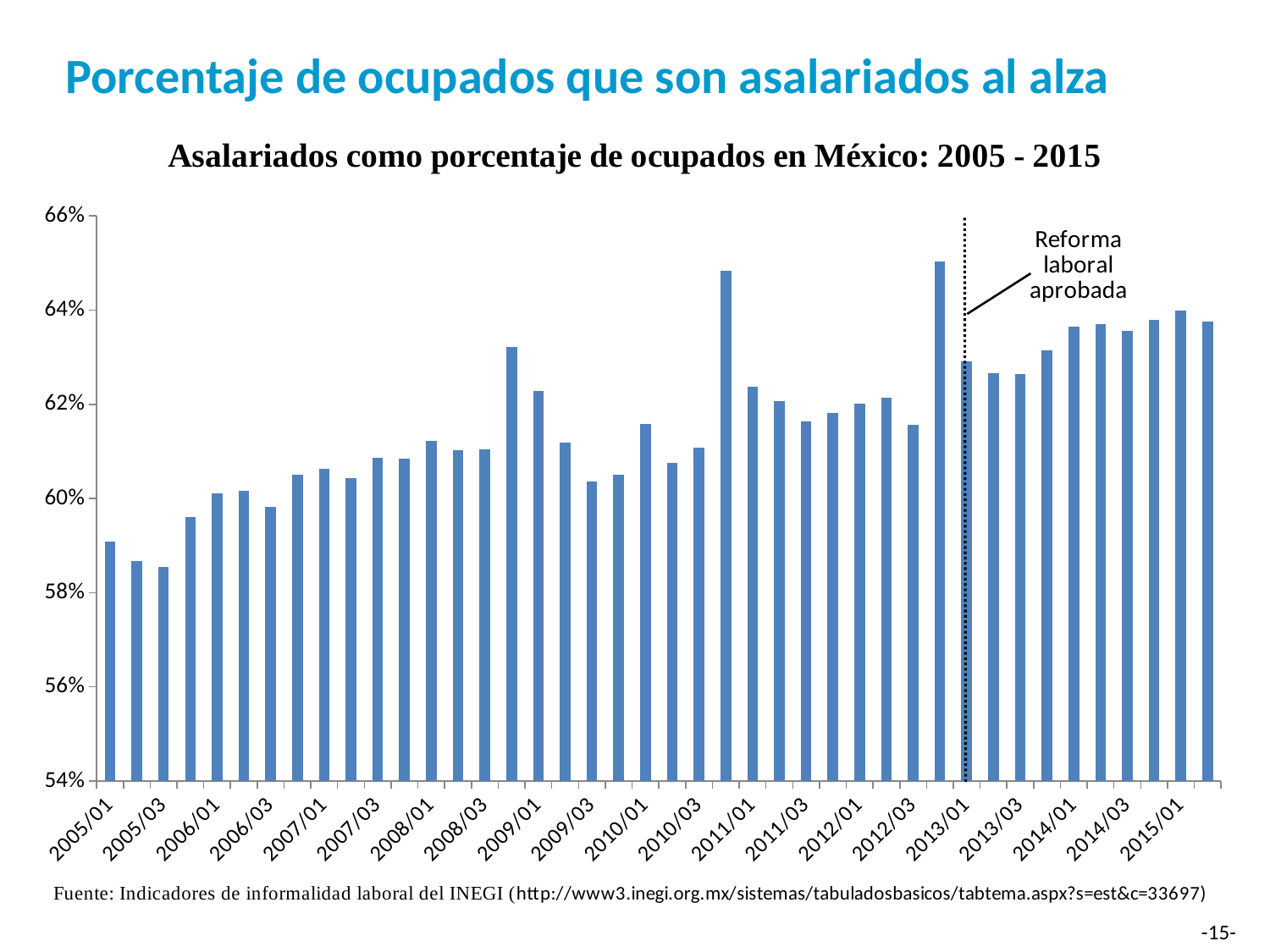

# Porcentaje de ocupados que son asalariados al alza

### Chart

| Category |  |
|---|---|
| 2005/01 | 0.5908046885655189 |
| 2005/02 | 0.586637820289183 |
| 2005/03 | 0.5854792894505143 |
| 2005/04 | 0.5960761719536923 |
| 2006/01 | 0.6010114050848114 |
| 2006/02 | 0.6016767766425747 |
| 2006/03 | 0.598212746166611 |
| 2006/04 | 0.6050470332813891 |
| 2007/01 | 0.6063618573902455 |
| 2007/02 | 0.6044015917212913 |
| 2007/03 | 0.6086508142740464 |
| 2007/04 | 0.608397810373849 |
| 2008/01 | 0.6121605846461629 |
| 2008/02 | 0.6102154882047837 |
| 2008/03 | 0.6103696879587027 |
| 2008/04 | 0.6322124269448439 |
| 2009/01 | 0.6227996693689238 |
| 2009/02 | 0.611962874627691 |
| 2009/03 | 0.6035278456050804 |
| 2009/04 | 0.6050965196912185 |
| 2010/01 | 0.6158713254463728 |
| 2010/02 | 0.6075512133408347 |
| 2010/03 | 0.6108531348135006 |
| 2010/04 | 0.6484389875625801 |
| 2011/01 | 0.6237260441968042 |
| 2011/02 | 0.6207142364517165 |
| 2011/03 | 0.6163993079634905 |
| 2011/04 | 0.6180941343912733 |
| 2012/01 | 0.6201849442859189 |
| 2012/02 | 0.6213222026725503 |
| 2012/03 | 0.6155790702875412 |
| 2012/04 | 0.6502716147718732 |
| 2013/01 | 0.6290856442193788 |
| 2013/02 | 0.6265514548790334 |
| 2013/03 | 0.6263893283778248 |
| 2013/04 | 0.6314006565423312 |
| 2014/01 | 0.6365630842452978 |
| 2014/02 | 0.6370405908275879 |
| 2014/03 | 0.6356790683732784 |
| 2014/04 | 0.6379997566624688 |
| 2015/01 | 0.6398845329355879 |
| 2015/02 | 0.6376064027860091 |
-15-